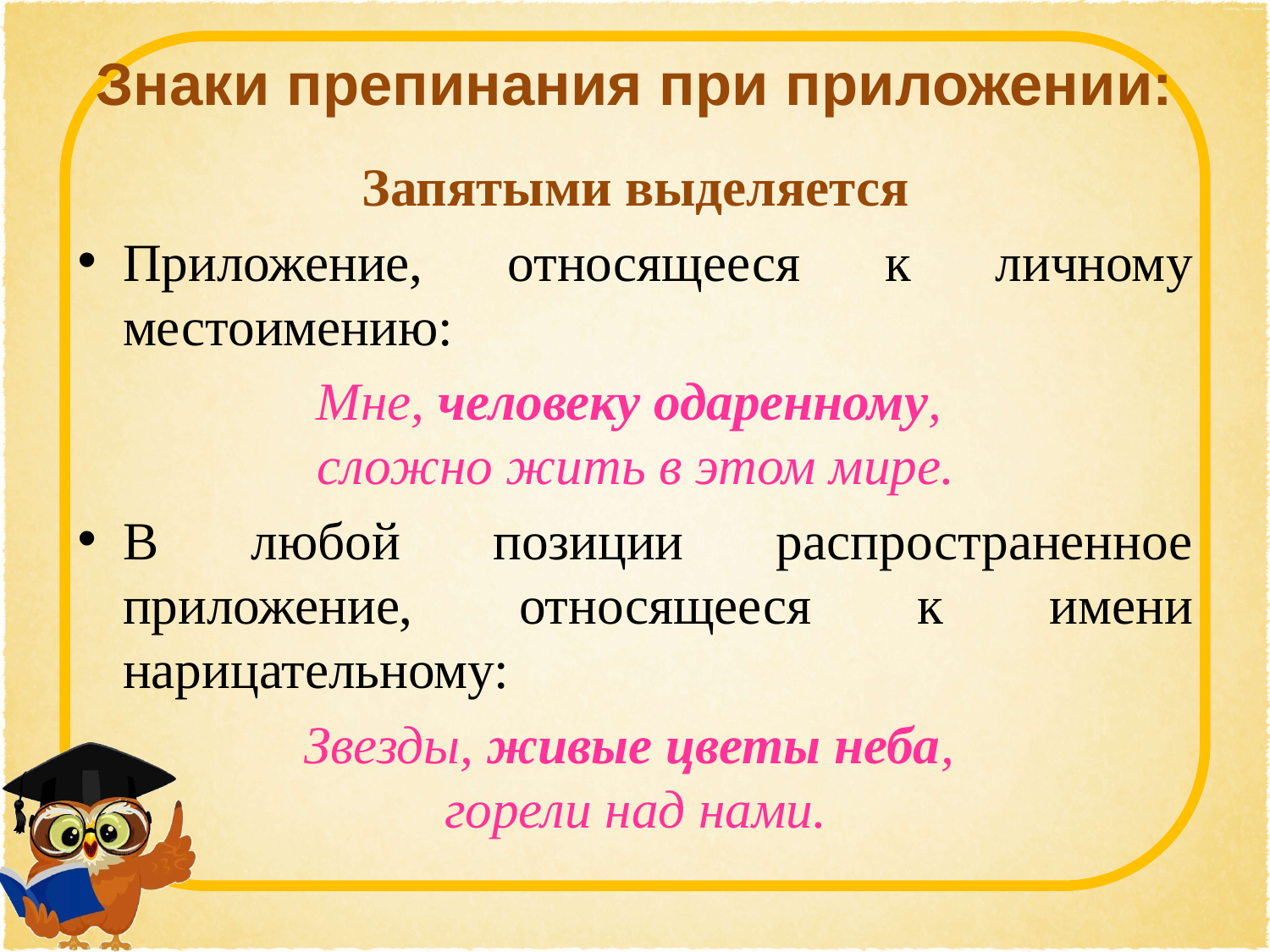

# Знаки препинания при приложении:
Запятыми выделяется
Приложение, относящееся к личному местоимению:
Мне, человеку одаренному,
сложно жить в этом мире.
В любой позиции распространенное приложение, относящееся к имени нарицательному:
Звезды, живые цветы неба,
горели над нами.